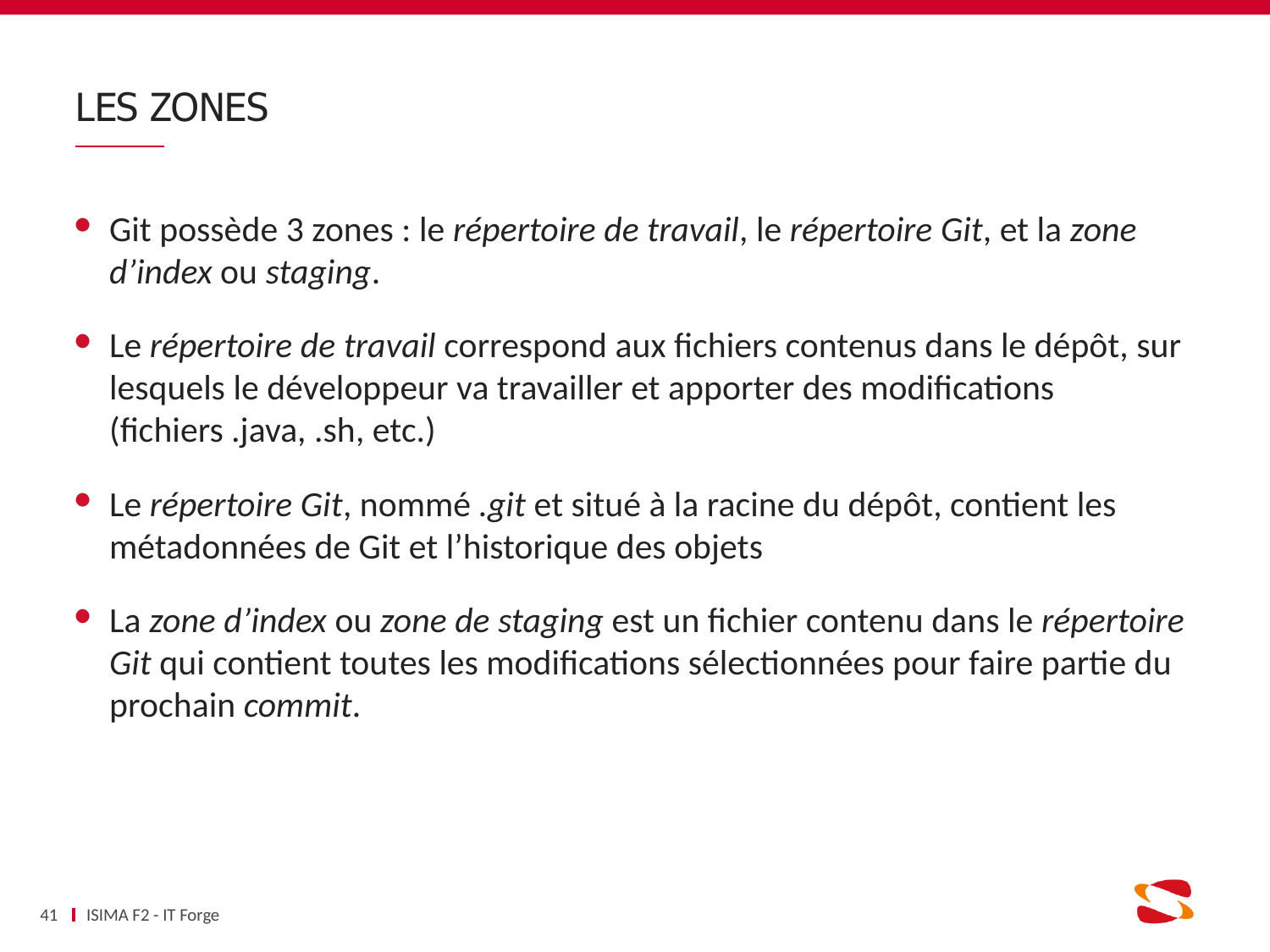

# Les zones
Git possède 3 zones : le répertoire de travail, le répertoire Git, et la zone d’index ou staging.
Le répertoire de travail correspond aux fichiers contenus dans le dépôt, sur lesquels le développeur va travailler et apporter des modifications (fichiers .java, .sh, etc.)
Le répertoire Git, nommé .git et situé à la racine du dépôt, contient les métadonnées de Git et l’historique des objets
La zone d’index ou zone de staging est un fichier contenu dans le répertoire Git qui contient toutes les modifications sélectionnées pour faire partie du prochain commit.
41
ISIMA F2 - IT Forge